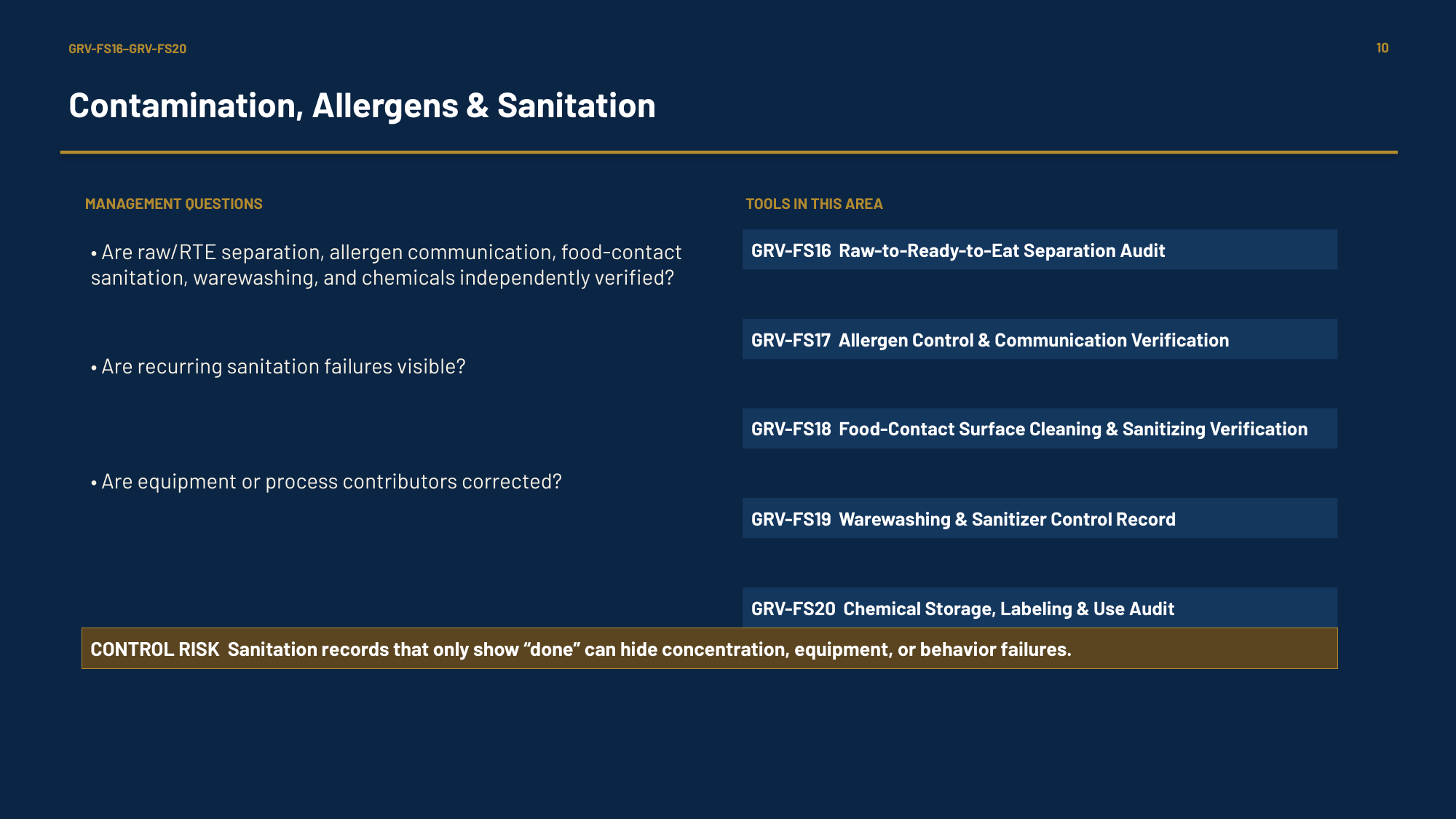

10
GRV-FS16–GRV-FS20
Contamination, Allergens & Sanitation

MANAGEMENT QUESTIONS
TOOLS IN THIS AREA
• Are raw/RTE separation, allergen communication, food-contact sanitation, warewashing, and chemicals independently verified?
GRV-FS16  Raw-to-Ready-to-Eat Separation Audit
GRV-FS17  Allergen Control & Communication Verification
• Are recurring sanitation failures visible?
GRV-FS18  Food-Contact Surface Cleaning & Sanitizing Verification
• Are equipment or process contributors corrected?
GRV-FS19  Warewashing & Sanitizer Control Record
GRV-FS20  Chemical Storage, Labeling & Use Audit
CONTROL RISK  Sanitation records that only show “done” can hide concentration, equipment, or behavior failures.